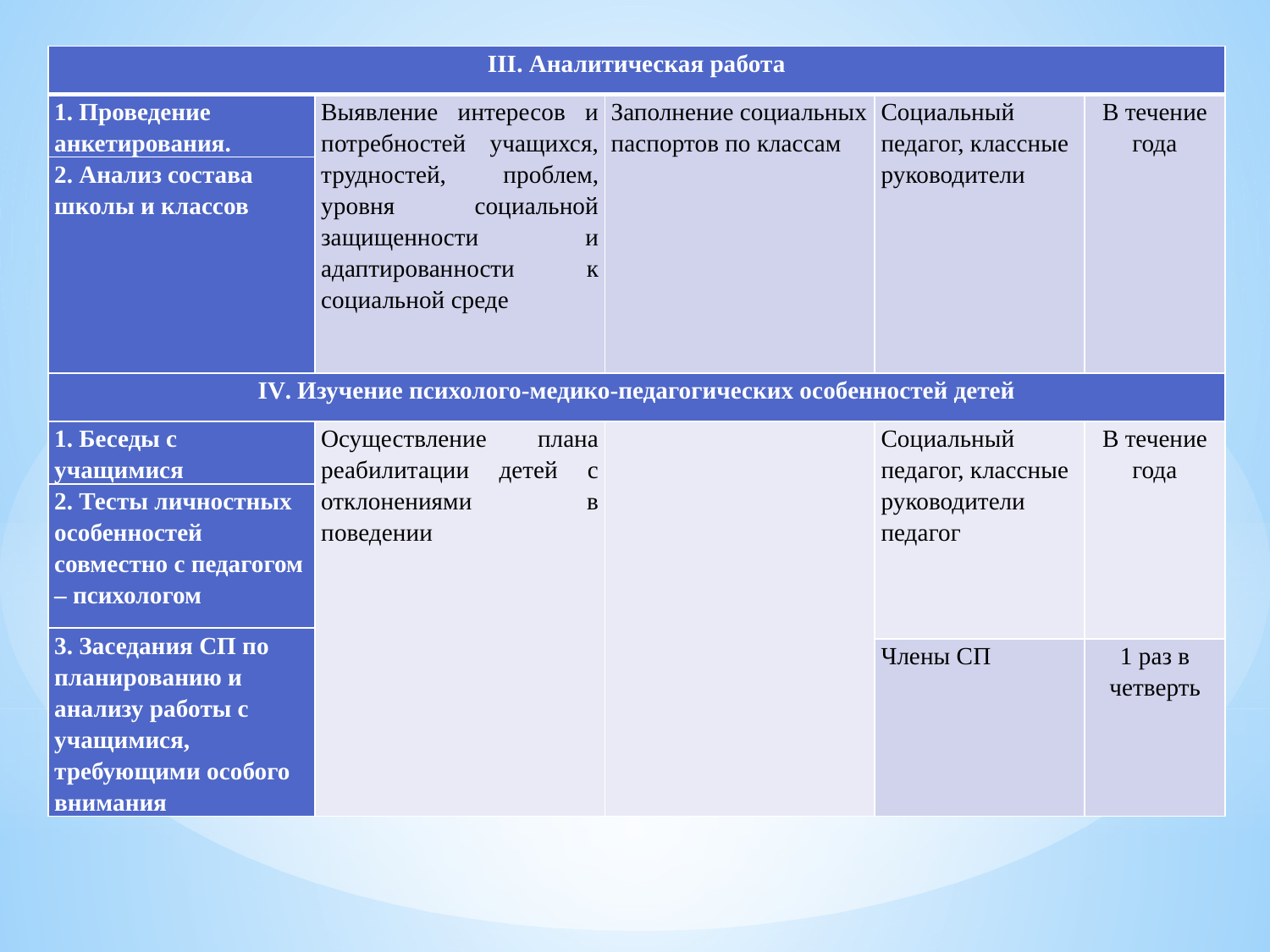

| III. Аналитическая работа |  |  |  |  |
| --- | --- | --- | --- | --- |
| 1. Проведение анкетирования. | Выявление интересов и потребностей учащихся, трудностей, проблем, уровня социальной защищенности и адаптированности к социальной среде | Заполнение социальных паспортов по классам | Социальный педагог, классные руководители | В течение года |
| 2. Анализ состава школы и классов |  |  |  |  |
| IV. Изучение психолого-медико-педагогических особенностей детей |  |  |  |  |
| 1. Беседы с учащимися | Осуществление плана реабилитации детей с отклонениями в поведении |  | Социальный педагог, классные руководители педагог | В течение года |
| 2. Тесты личностных особенностей совместно с педагогом – психологом |  |  |  |  |
| 3. Заседания СП по планированию и анализу работы с учащимися, требующими особого внимания |  |  |  |  |
|  |  |  | Члены СП | 1 раз в четверть |